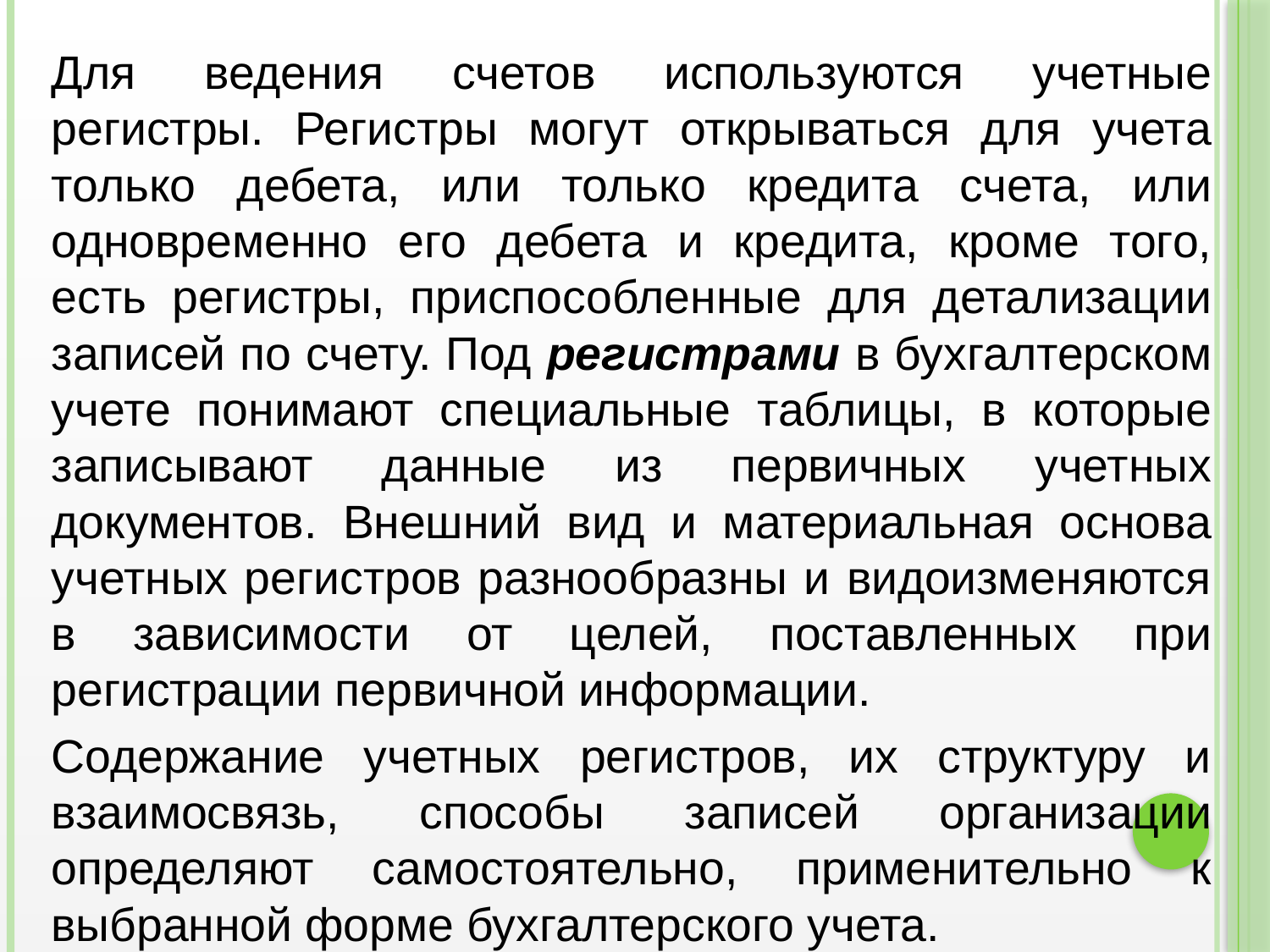

Для ведения счетов используются учетные регистры. Регистры могут открываться для учета только дебета, или только кредита счета, или одновременно его дебета и кредита, кроме того, есть регистры, приспособленные для детализации записей по счету. Под регистрами в бухгалтерском учете понимают специальные таблицы, в которые записывают данные из первичных учетных документов. Внешний вид и материальная основа учетных регистров разнообразны и видоизменяются в зависимости от целей, поставленных при регистрации первичной информации.
		Содержание учетных регистров, их структуру и взаимосвязь, способы записей организации определяют самостоятельно, применительно к выбранной форме бухгалтерского учета.